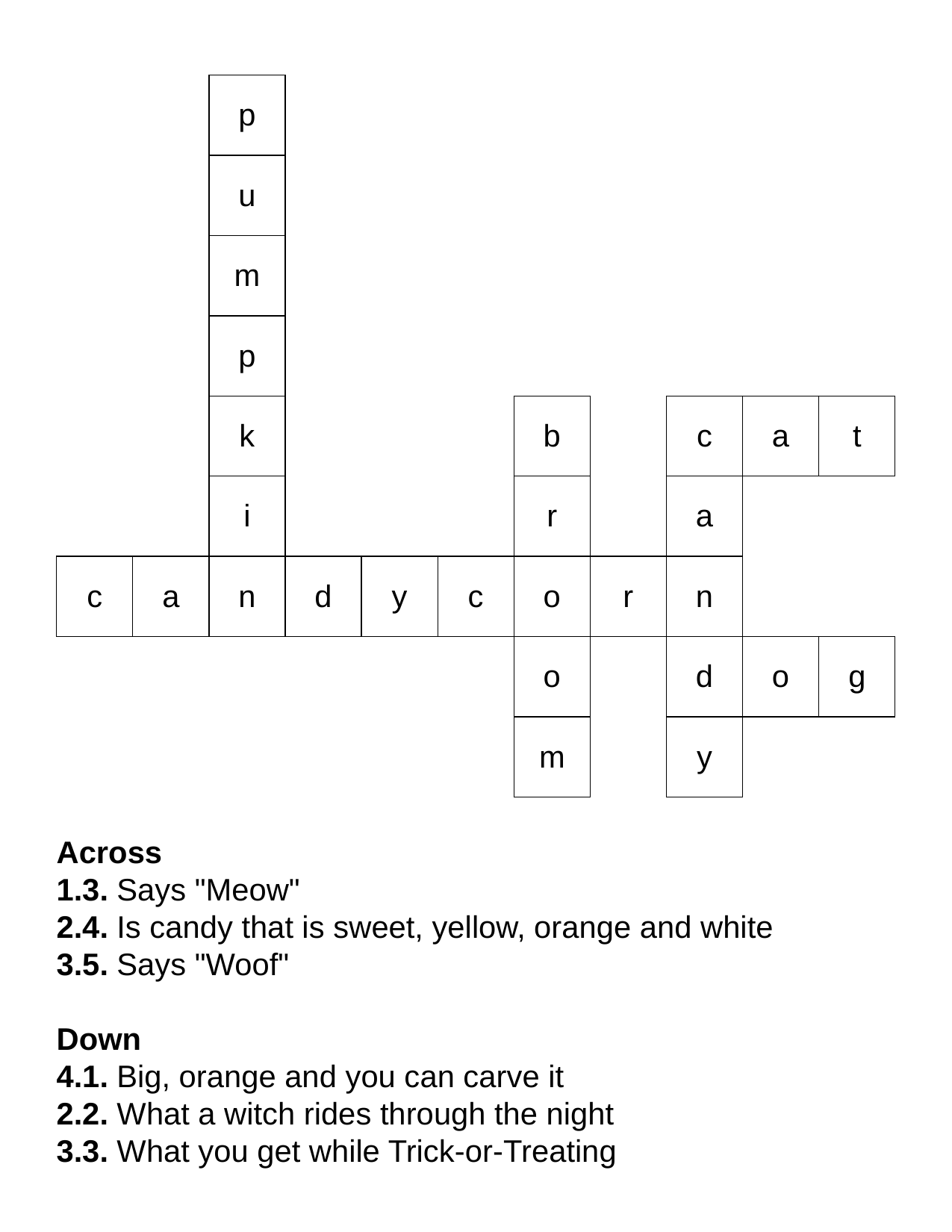

|  |  | p |  |  |  |  |  |  |  |  |
| --- | --- | --- | --- | --- | --- | --- | --- | --- | --- | --- |
|  |  | u |  |  |  |  |  |  |  |  |
|  |  | m |  |  |  |  |  |  |  |  |
|  |  | p |  |  |  |  |  |  |  |  |
|  |  | k |  |  |  | b |  | c | a | t |
|  |  | i |  |  |  | r |  | a |  |  |
| c | a | n | d | y | c | o | r | n |  |  |
|  |  |  |  |  |  | o |  | d | o | g |
|  |  |  |  |  |  | m |  | y |  |  |

Across
3. Says "Meow"
4. Is candy that is sweet, yellow, orange and white
5. Says "Woof"

Down
1. Big, orange and you can carve it
2. What a witch rides through the night
3. What you get while Trick-or-Treating